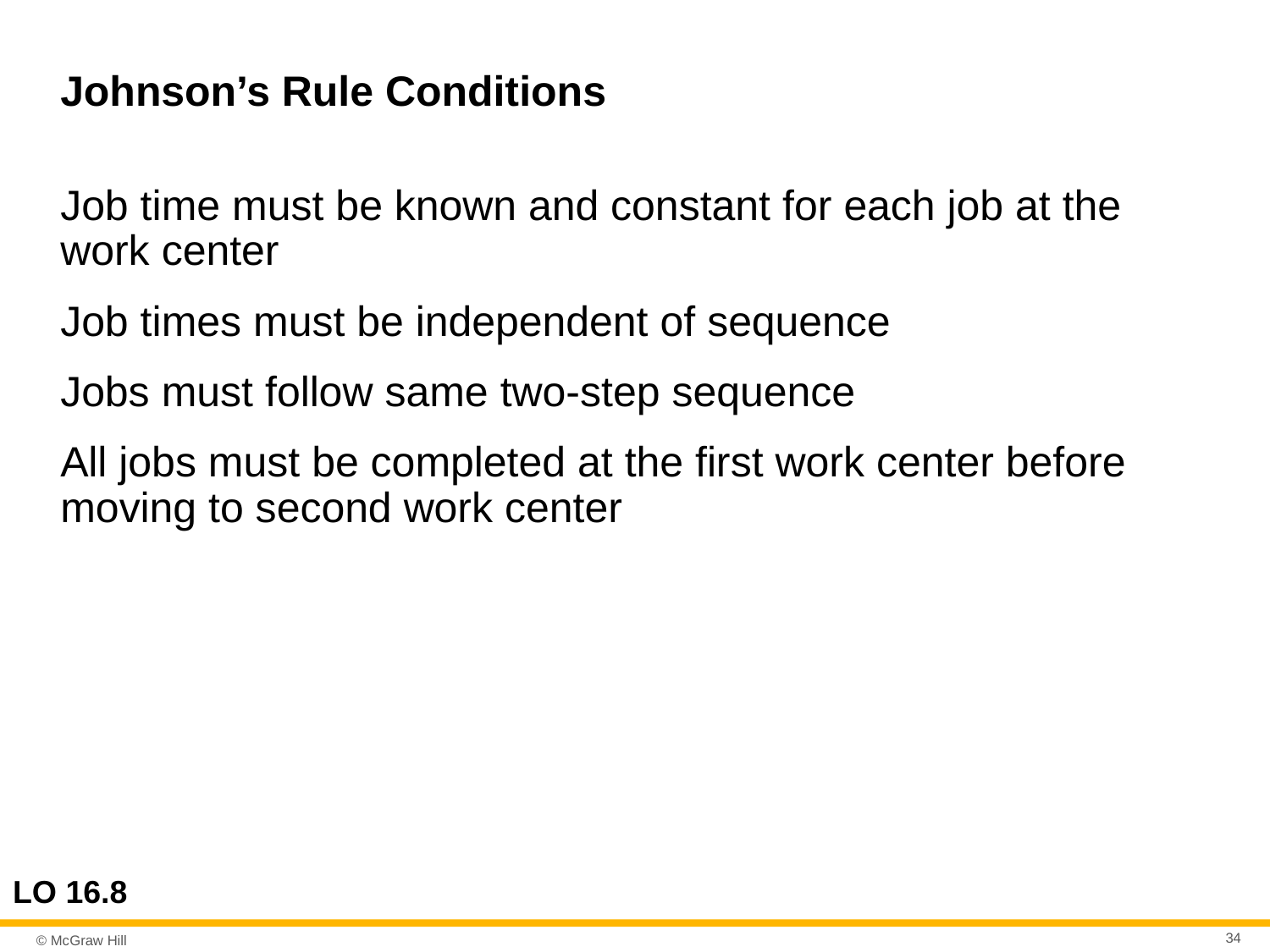

# Johnson’s Rule Conditions
Job time must be known and constant for each job at the work center
Job times must be independent of sequence
Jobs must follow same two-step sequence
All jobs must be completed at the first work center before moving to second work center
LO 16.8